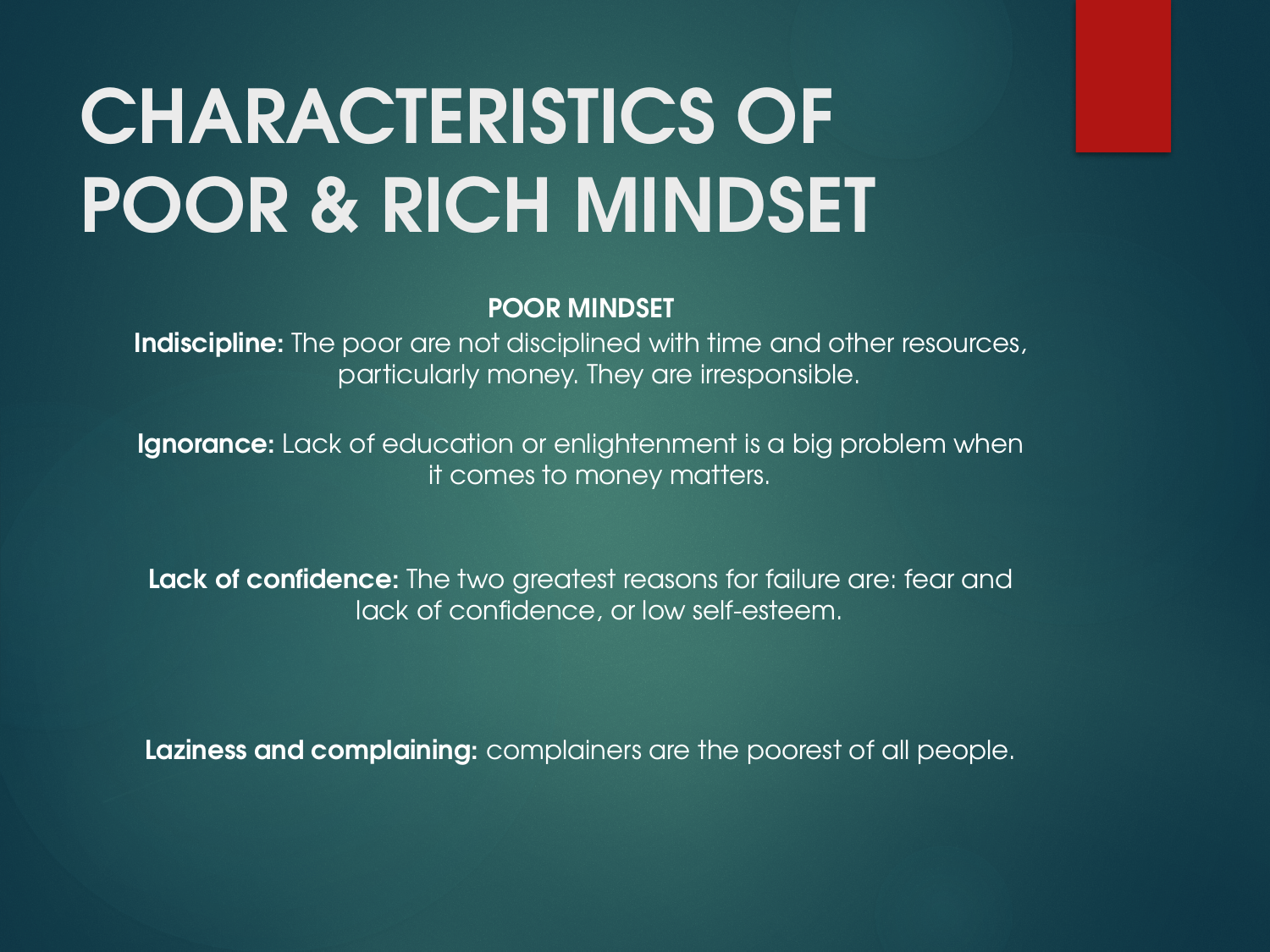

# CHARACTERISTICS OF POOR & RICH MINDSET
POOR MINDSET
Indiscipline: The poor are not disciplined with time and other resources, particularly money. They are irresponsible.

Ignorance: Lack of education or enlightenment is a big problem when it comes to money matters.

Lack of confidence: The two greatest reasons for failure are: fear and lack of confidence, or low self-esteem.

Laziness and complaining: complainers are the poorest of all people.